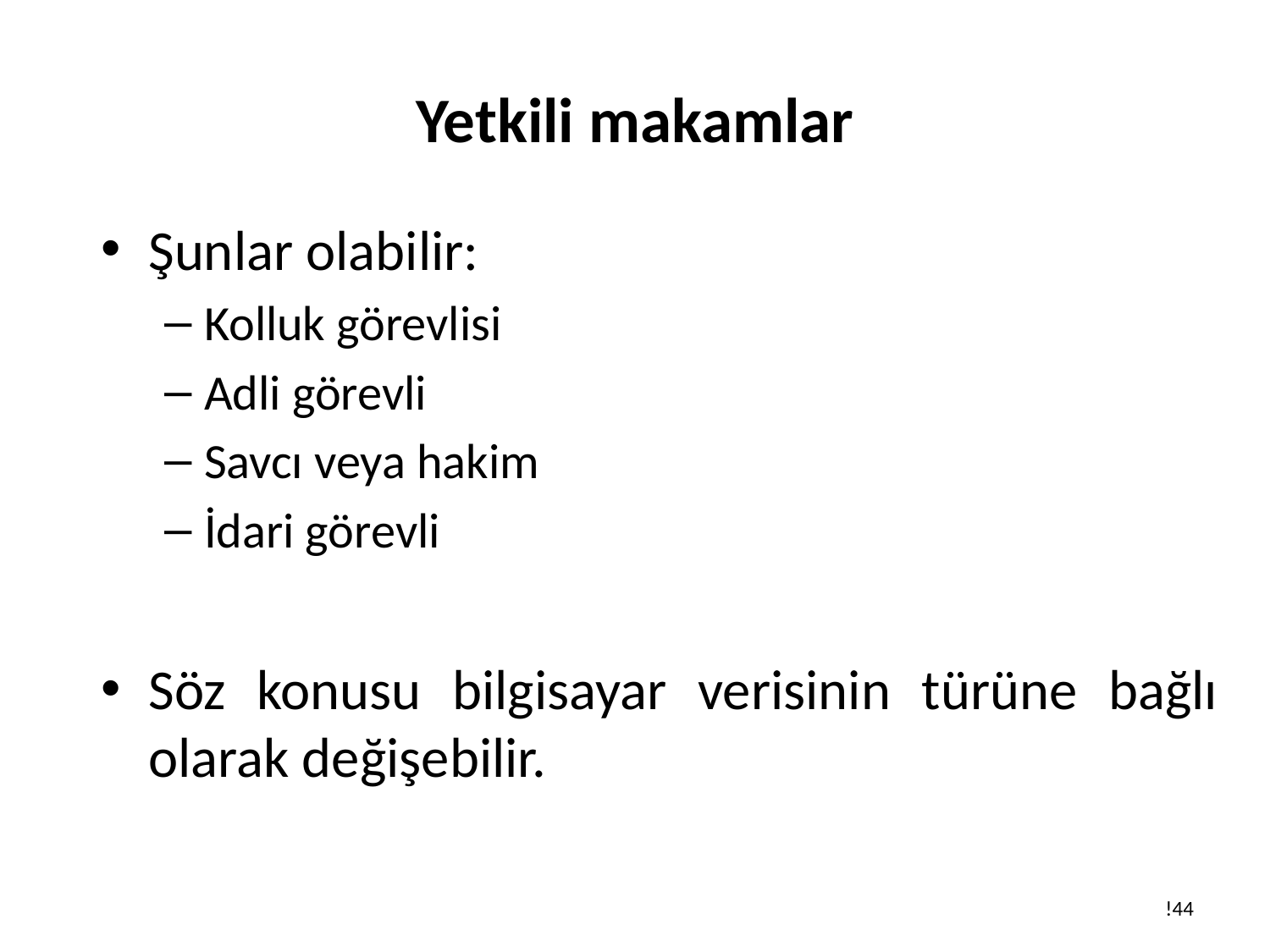

# Yetkili makamlar
Şunlar olabilir:
Kolluk görevlisi
Adli görevli
Savcı veya hakim
İdari görevli

Söz konusu bilgisayar verisinin türüne bağlı olarak değişebilir.
!44